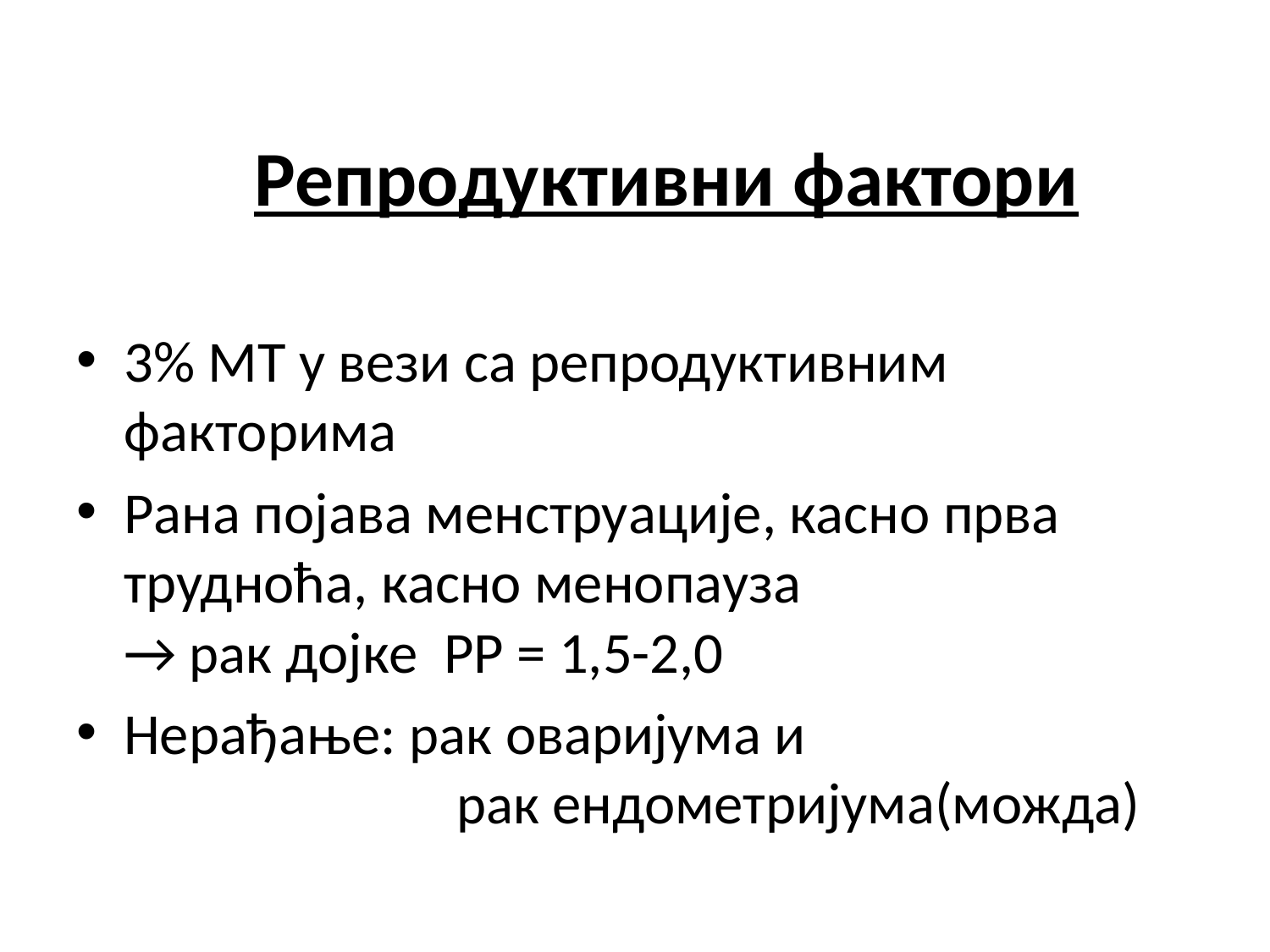

# Репродуктивни фактори
3% МТ у вези са репродуктивним факторима
Рана појава менструације, касно прва трудноћа, касно менопауза
→ рак дојке  РР = 1,5-2,0
Нерађање: рак оваријума и
 		      рак ендометријума(можда)